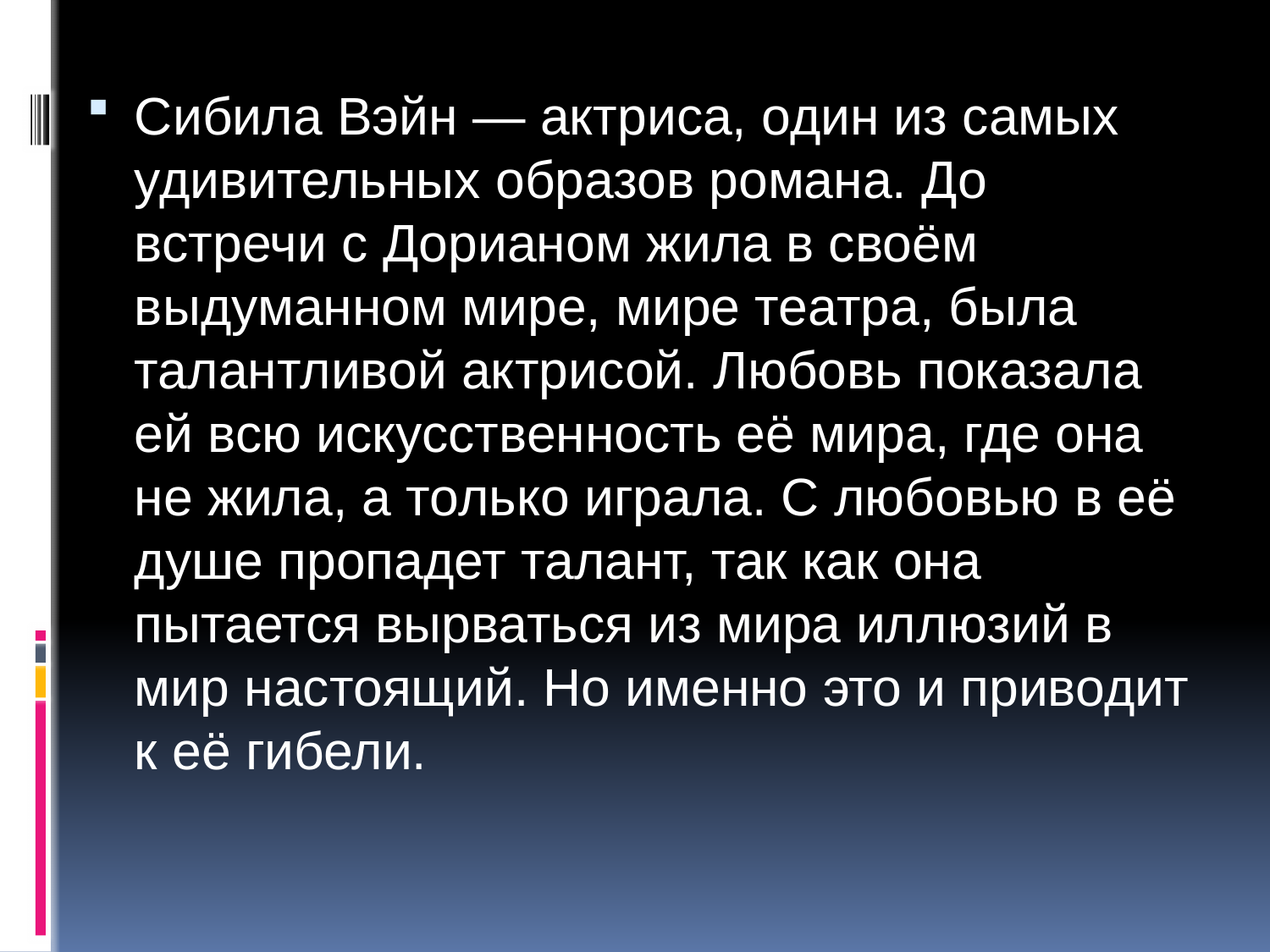

Сибила Вэйн — актриса, один из самых удивительных образов романа. До встречи с Дорианом жила в своём выдуманном мире, мире театра, была талантливой актрисой. Любовь показала ей всю искусственность её мира, где она не жила, а только играла. С любовью в её душе пропадет талант, так как она пытается вырваться из мира иллюзий в мир настоящий. Но именно это и приводит к её гибели.